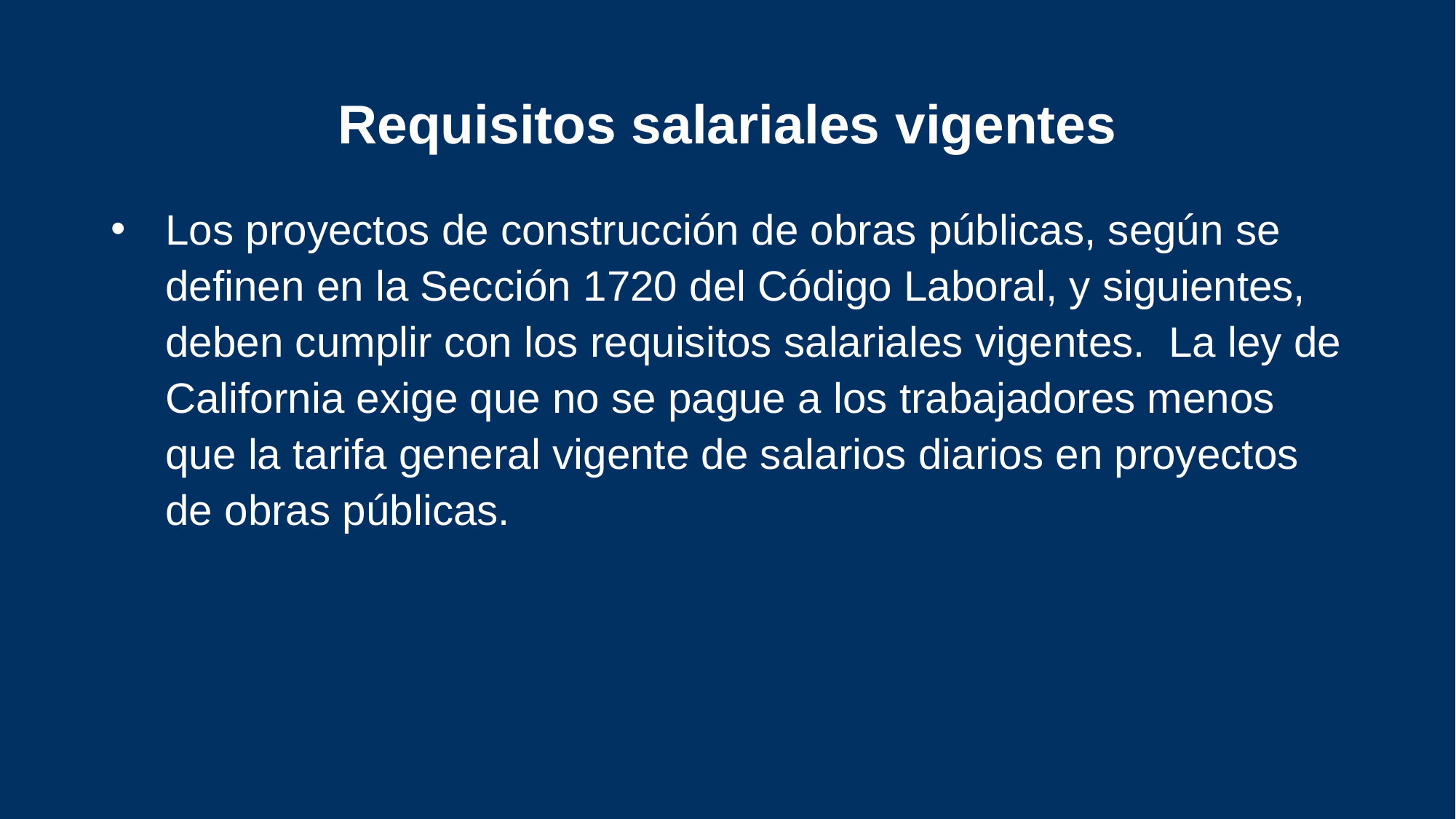

# Requisitos salariales vigentes
Los proyectos de construcción de obras públicas, según se definen en la Sección 1720 del Código Laboral, y siguientes, deben cumplir con los requisitos salariales vigentes.  La ley de California exige que no se pague a los trabajadores menos que la tarifa general vigente de salarios diarios en proyectos de obras públicas.